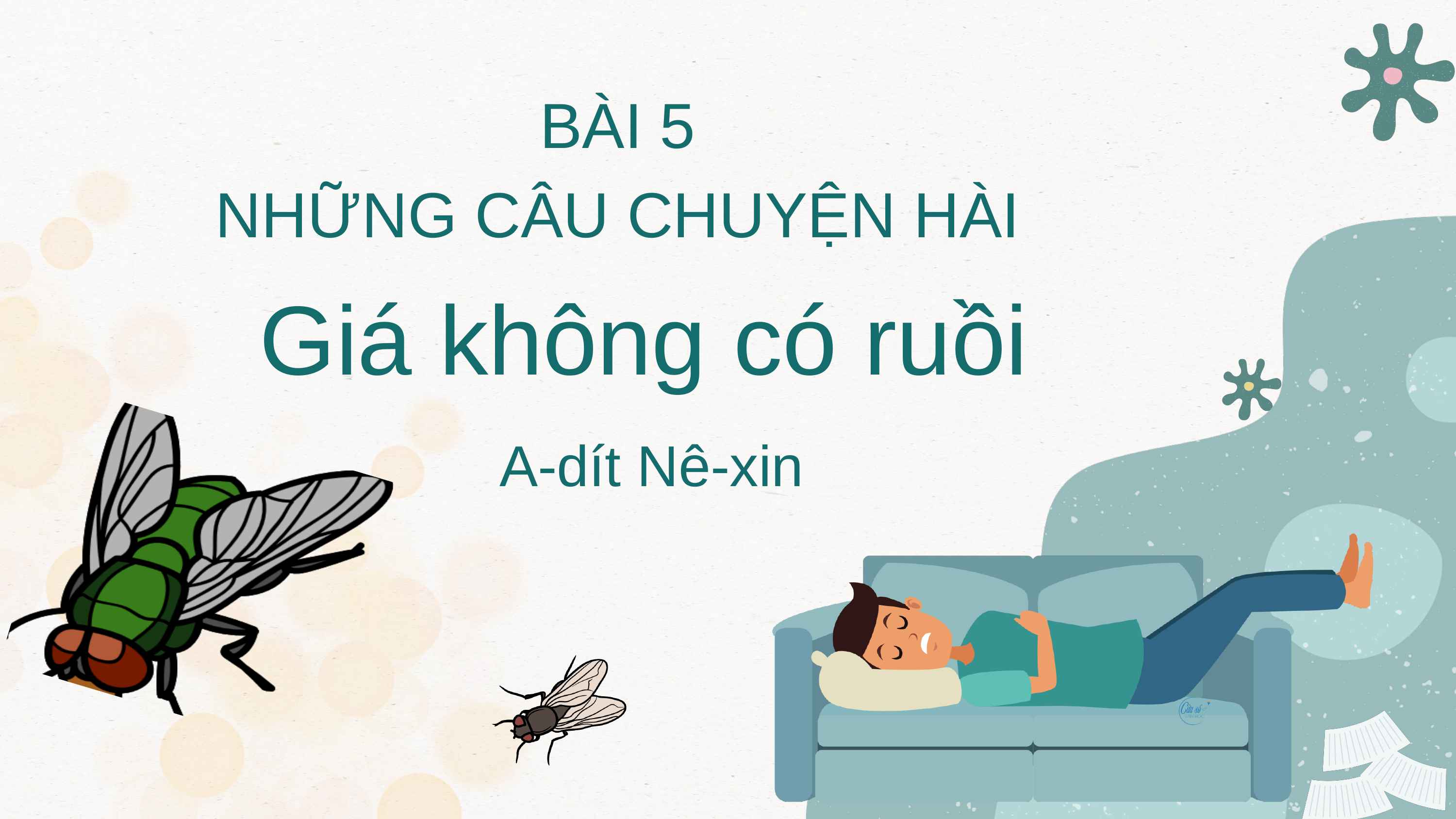

BÀI 5
NHỮNG CÂU CHUYỆN HÀI

Giá không có ruồi

 A-dít Nê-xin